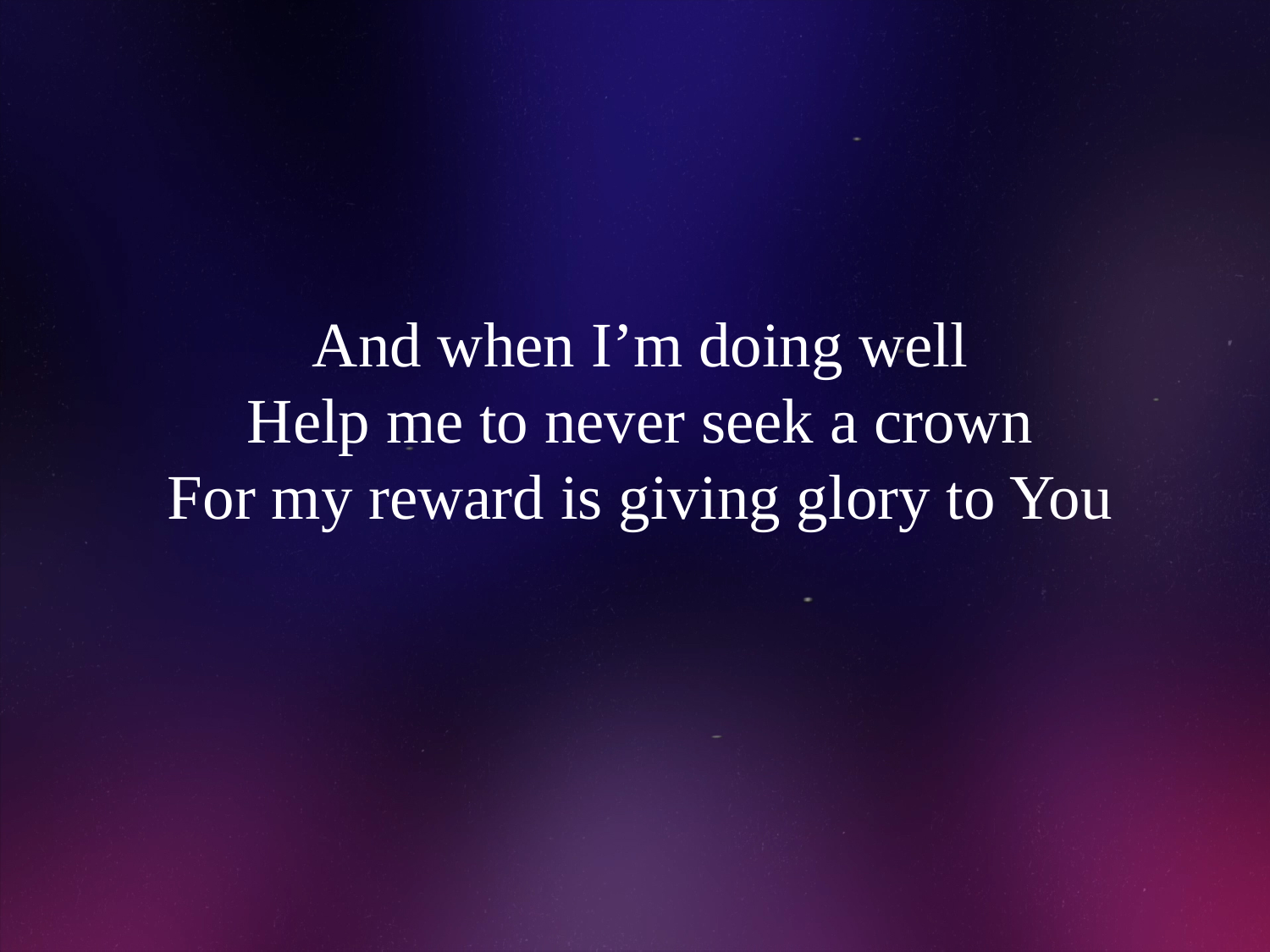

# And when I’m doing well Help me to never seek a crown For my reward is giving glory to You